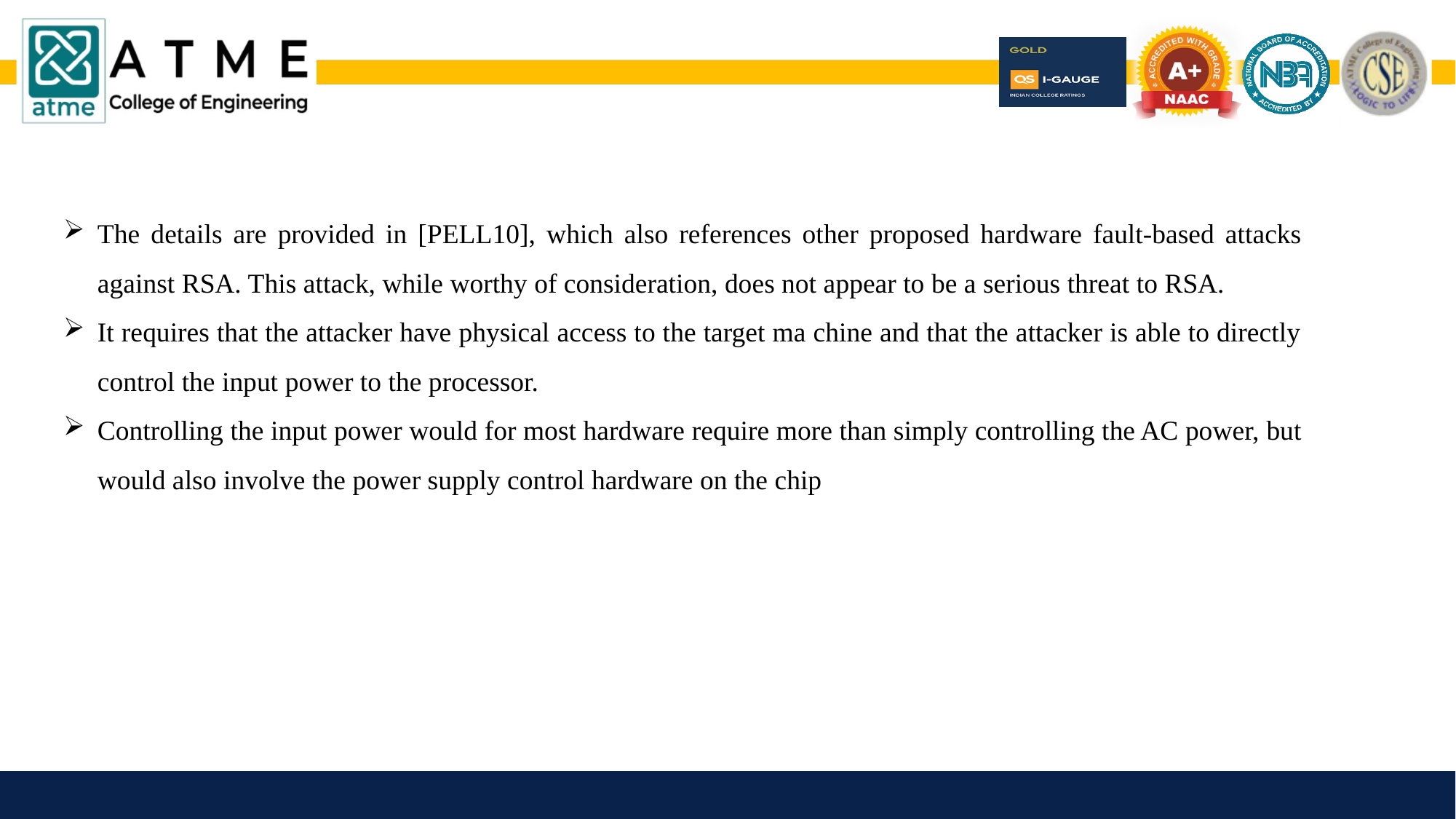

The details are provided in [PELL10], which also references other proposed hardware fault-based attacks against RSA. This attack, while worthy of consideration, does not appear to be a serious threat to RSA.
It requires that the attacker have physical access to the target ma chine and that the attacker is able to directly control the input power to the processor.
Controlling the input power would for most hardware require more than simply controlling the AC power, but would also involve the power supply control hardware on the chip